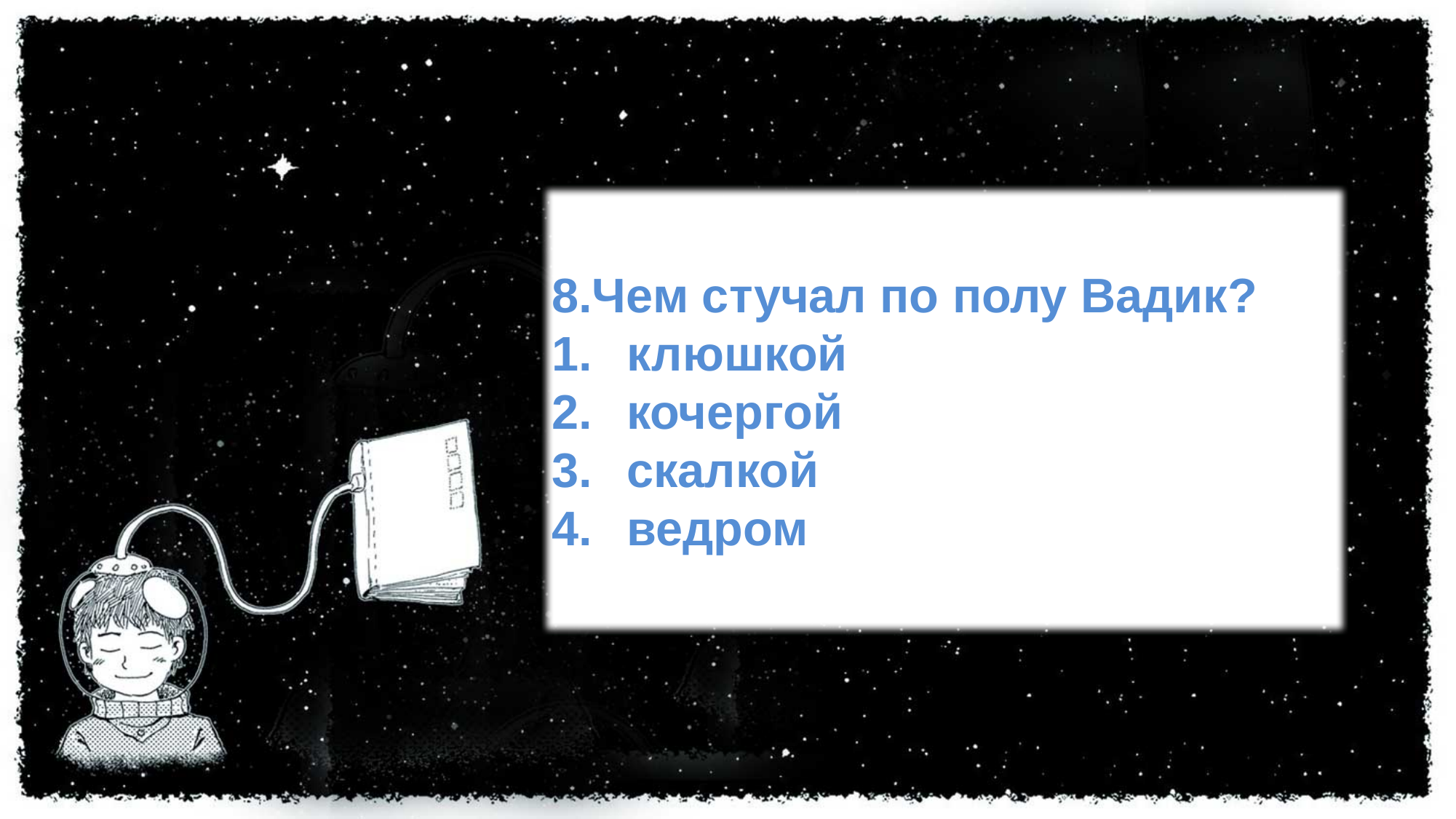

8.Чем стучал по полу Вадик?
 клюшкой
 кочергой
 скалкой
 ведром